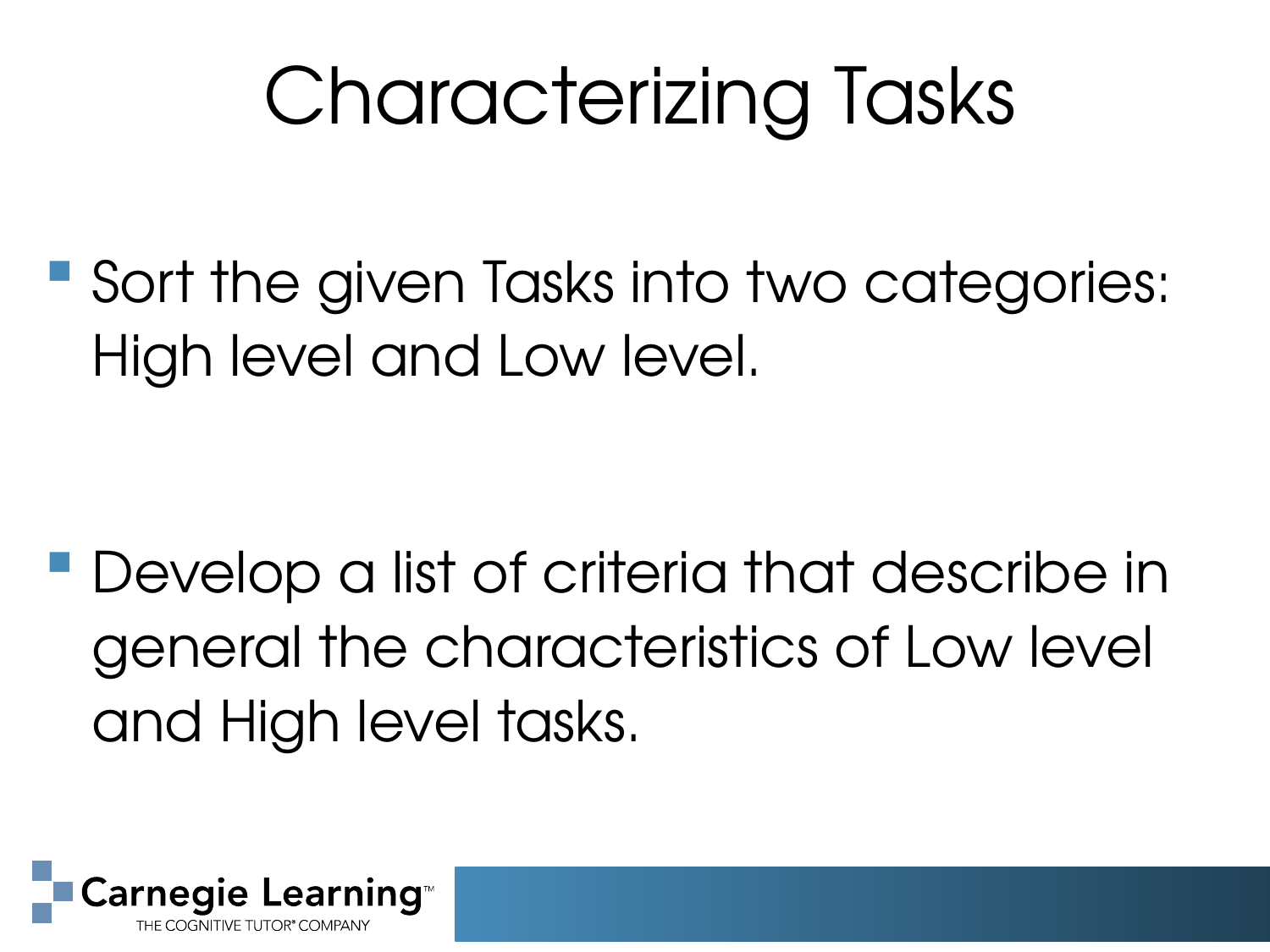

Characterizing Tasks
Sort the given Tasks into two categories:  High level and Low level.

Develop a list of criteria that describe in general the characteristics of Low level and High level tasks.